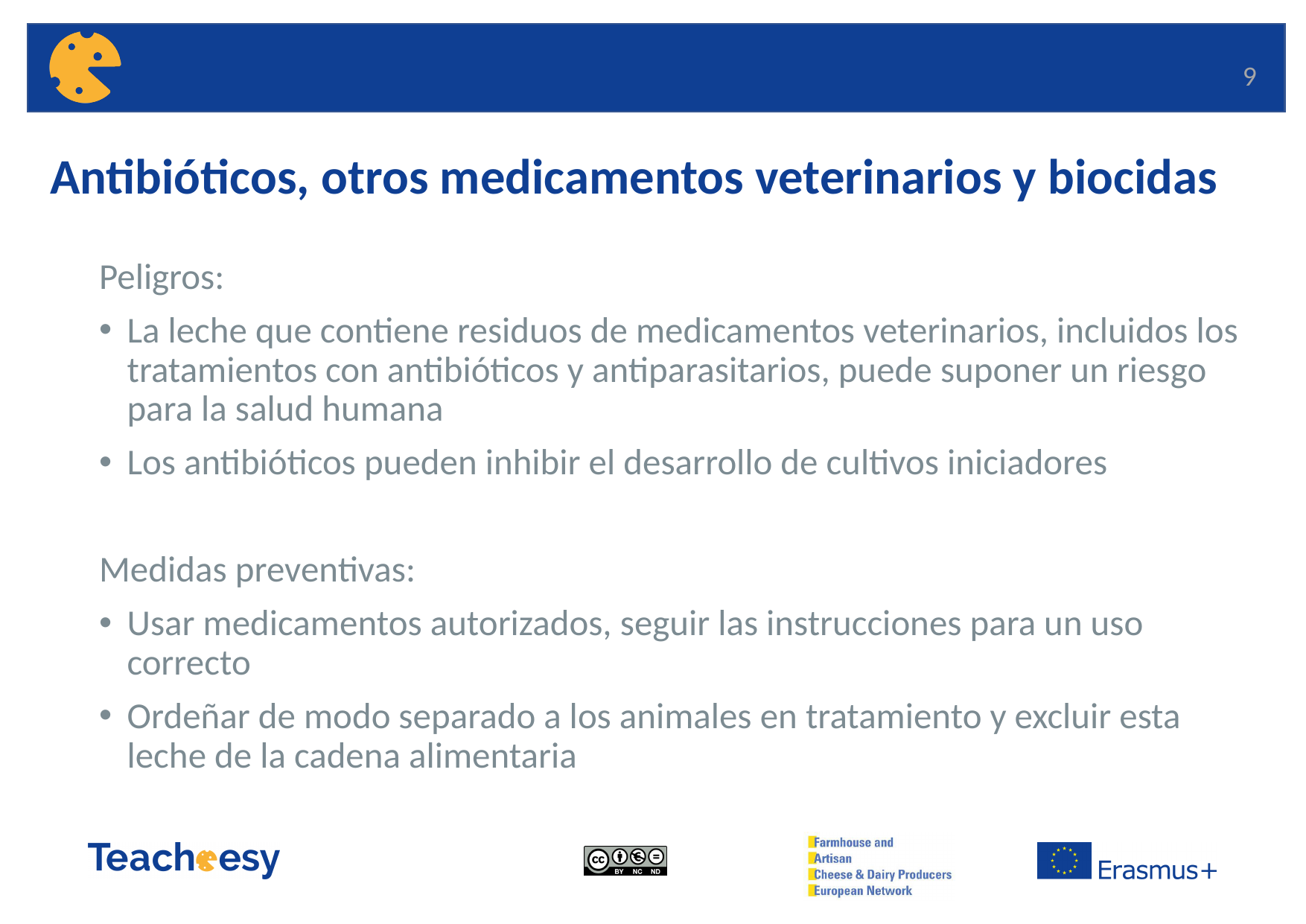

9
# Antibióticos, otros medicamentos veterinarios y biocidas
Peligros:
La leche que contiene residuos de medicamentos veterinarios, incluidos los tratamientos con antibióticos y antiparasitarios, puede suponer un riesgo para la salud humana
Los antibióticos pueden inhibir el desarrollo de cultivos iniciadores

Medidas preventivas:
Usar medicamentos autorizados, seguir las instrucciones para un uso correcto
Ordeñar de modo separado a los animales en tratamiento y excluir esta leche de la cadena alimentaria